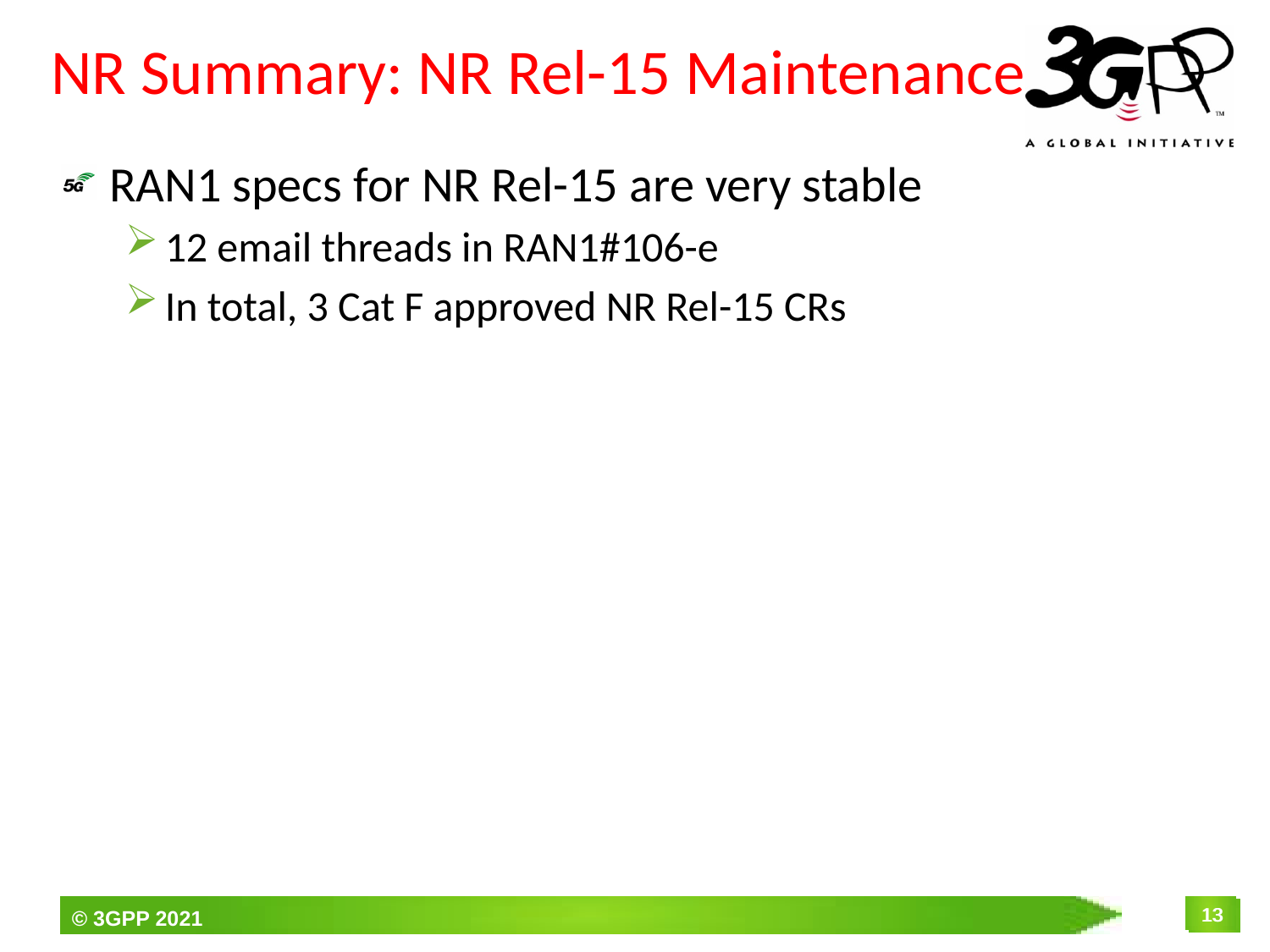

# NR Summary: NR Rel-15 Maintenance
RAN1 specs for NR Rel-15 are very stable
12 email threads in RAN1#106-e
In total, 3 Cat F approved NR Rel-15 CRs

13